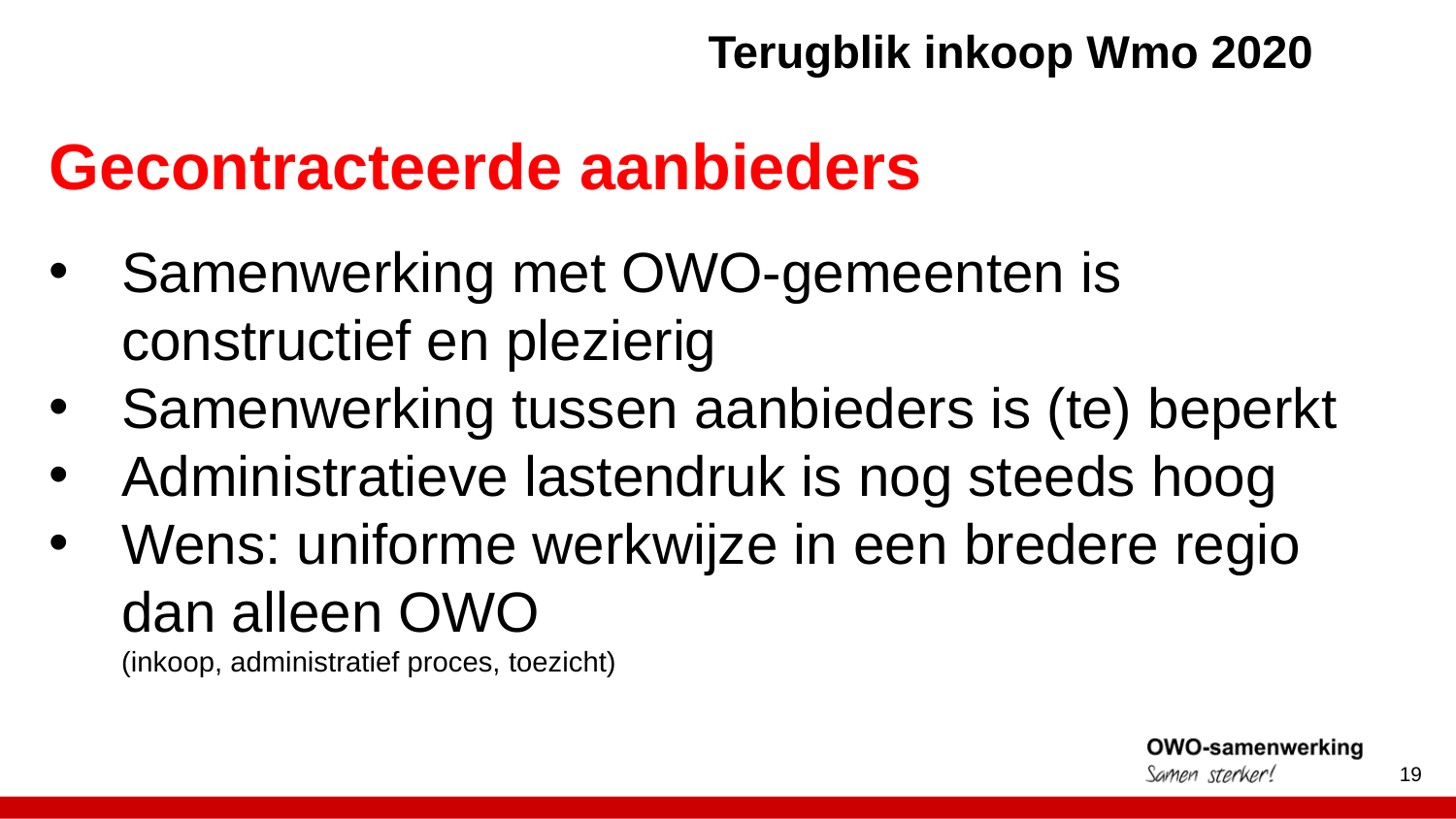

# Terugblik inkoop Wmo 2020
Gecontracteerde aanbieders

Samenwerking met OWO-gemeenten is constructief en plezierig
Samenwerking tussen aanbieders is (te) beperkt
Administratieve lastendruk is nog steeds hoog
Wens: uniforme werkwijze in een bredere regio dan alleen OWO
(inkoop, administratief proces, toezicht)

19